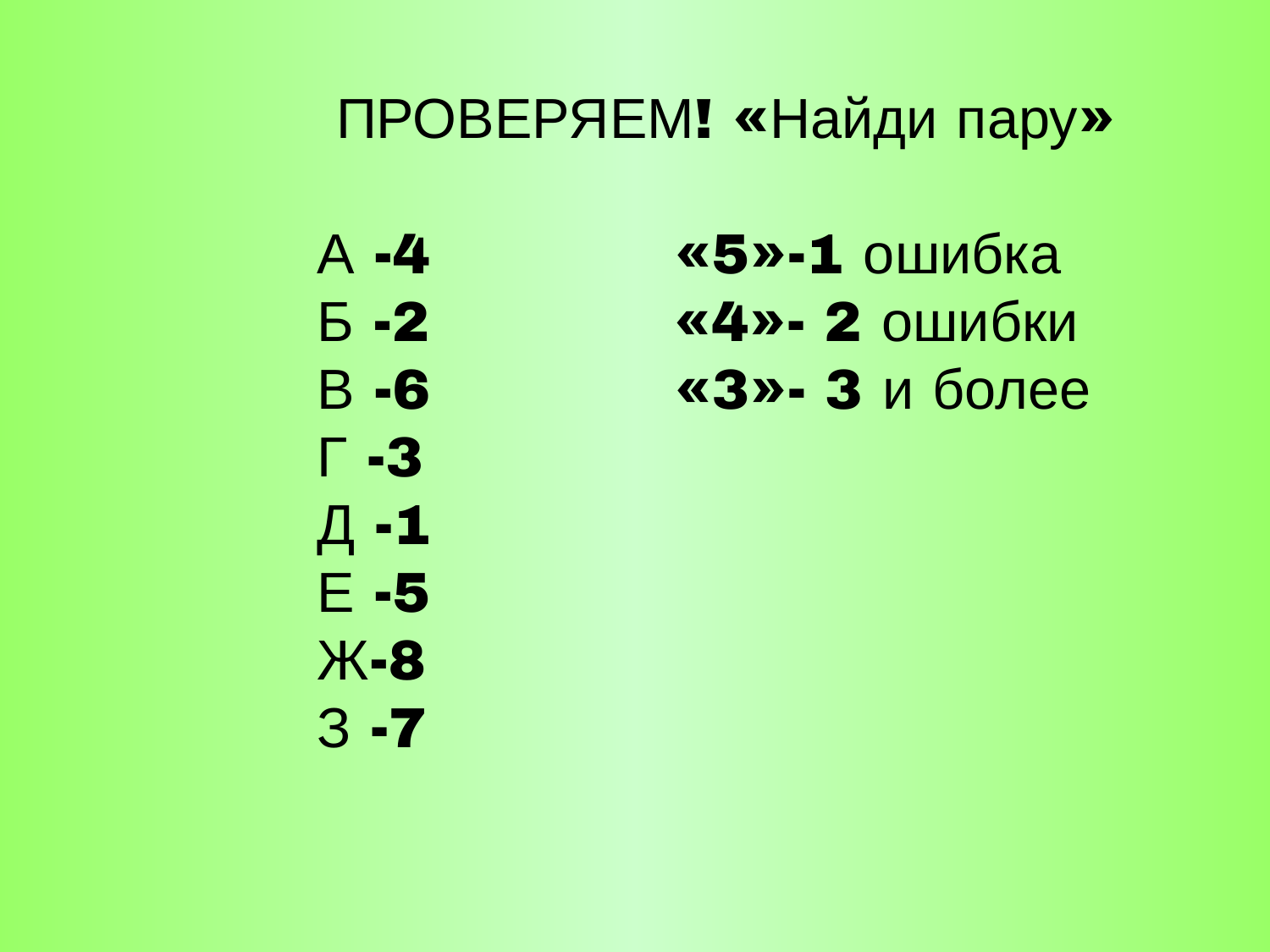

ПРОВЕРЯЕМ! «Найди пару»

А -4             «5»-1 ошибка
Б -2             «4»- 2 ошибки
В -6             «3»- 3 и более
Г -3
Д -1
Е -5
Ж-8
З -7